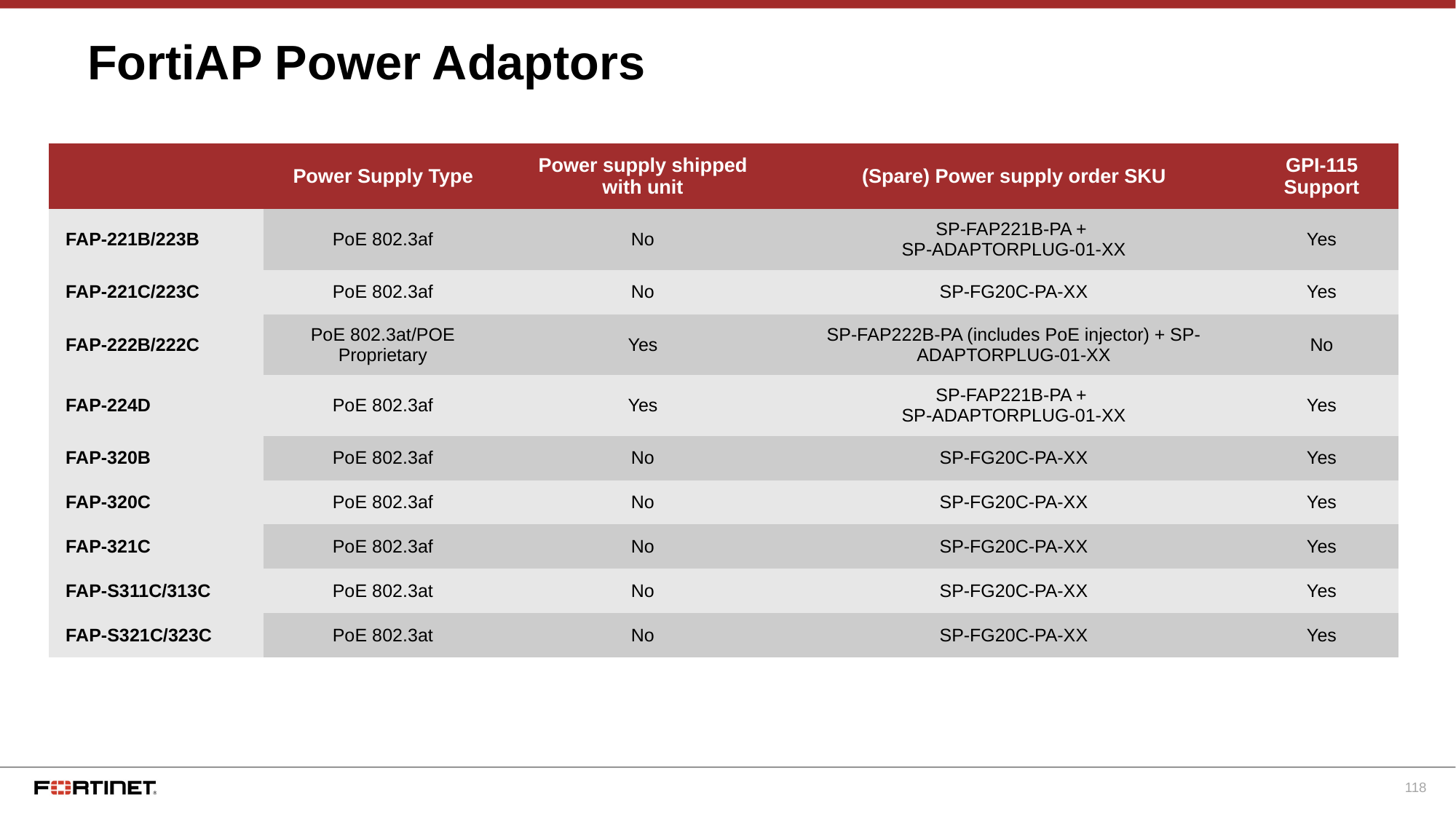

# FortiAP Power Adaptors
|  | Power Supply Type | Power supply shipped with unit | (Spare) Power supply order SKU | GPI-115 Support |
| --- | --- | --- | --- | --- |
| FAP-221B/223B | PoE 802.3af | No | SP-FAP221B-PA + SP-ADAPTORPLUG-01-XX | Yes |
| FAP-221C/223C | PoE 802.3af | No | SP-FG20C-PA-XX | Yes |
| FAP-222B/222C | PoE 802.3at/POE Proprietary | Yes | SP-FAP222B-PA (includes PoE injector) + SP-ADAPTORPLUG-01-XX | No |
| FAP-224D | PoE 802.3af | Yes | SP-FAP221B-PA + SP-ADAPTORPLUG-01-XX | Yes |
| FAP-320B | PoE 802.3af | No | SP-FG20C-PA-XX | Yes |
| FAP-320C | PoE 802.3af | No | SP-FG20C-PA-XX | Yes |
| FAP-321C | PoE 802.3af | No | SP-FG20C-PA-XX | Yes |
| FAP-S311C/313C | PoE 802.3at | No | SP-FG20C-PA-XX | Yes |
| FAP-S321C/323C | PoE 802.3at | No | SP-FG20C-PA-XX | Yes |